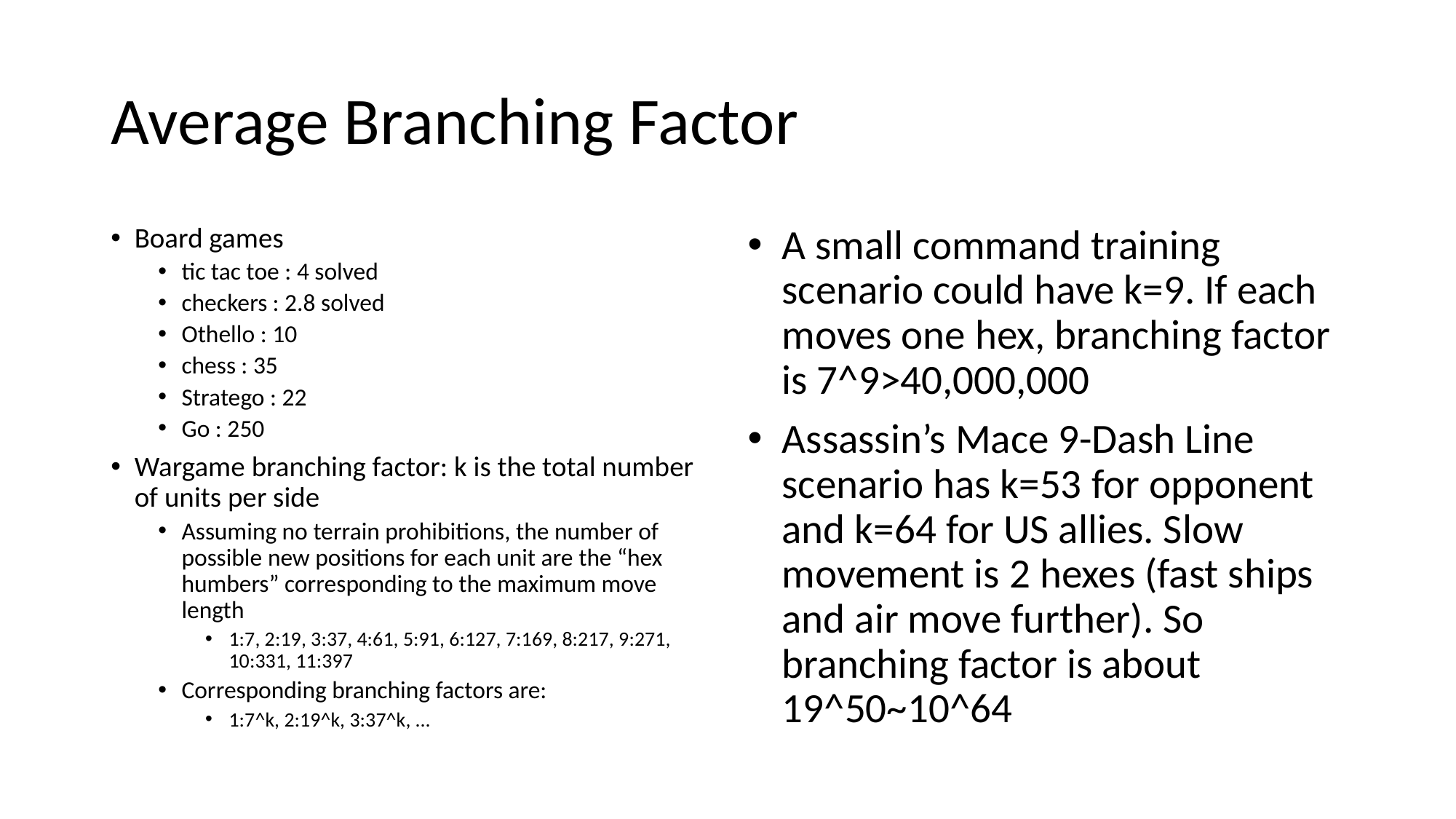

# Average Branching Factor
Board games
tic tac toe : 4 solved
checkers : 2.8 solved
Othello : 10
chess : 35
Stratego : 22
Go : 250
Wargame branching factor: k is the total number of units per side
Assuming no terrain prohibitions, the number of possible new positions for each unit are the “hex humbers” corresponding to the maximum move length
1:7, 2:19, 3:37, 4:61, 5:91, 6:127, 7:169, 8:217, 9:271, 10:331, 11:397
Corresponding branching factors are:
1:7^k, 2:19^k, 3:37^k, ...

A small command training scenario could have k=9. If each moves one hex, branching factor is 7^9>40,000,000
Assassin’s Mace 9-Dash Line scenario has k=53 for opponent and k=64 for US allies. Slow movement is 2 hexes (fast ships and air move further). So branching factor is about 19^50~10^64